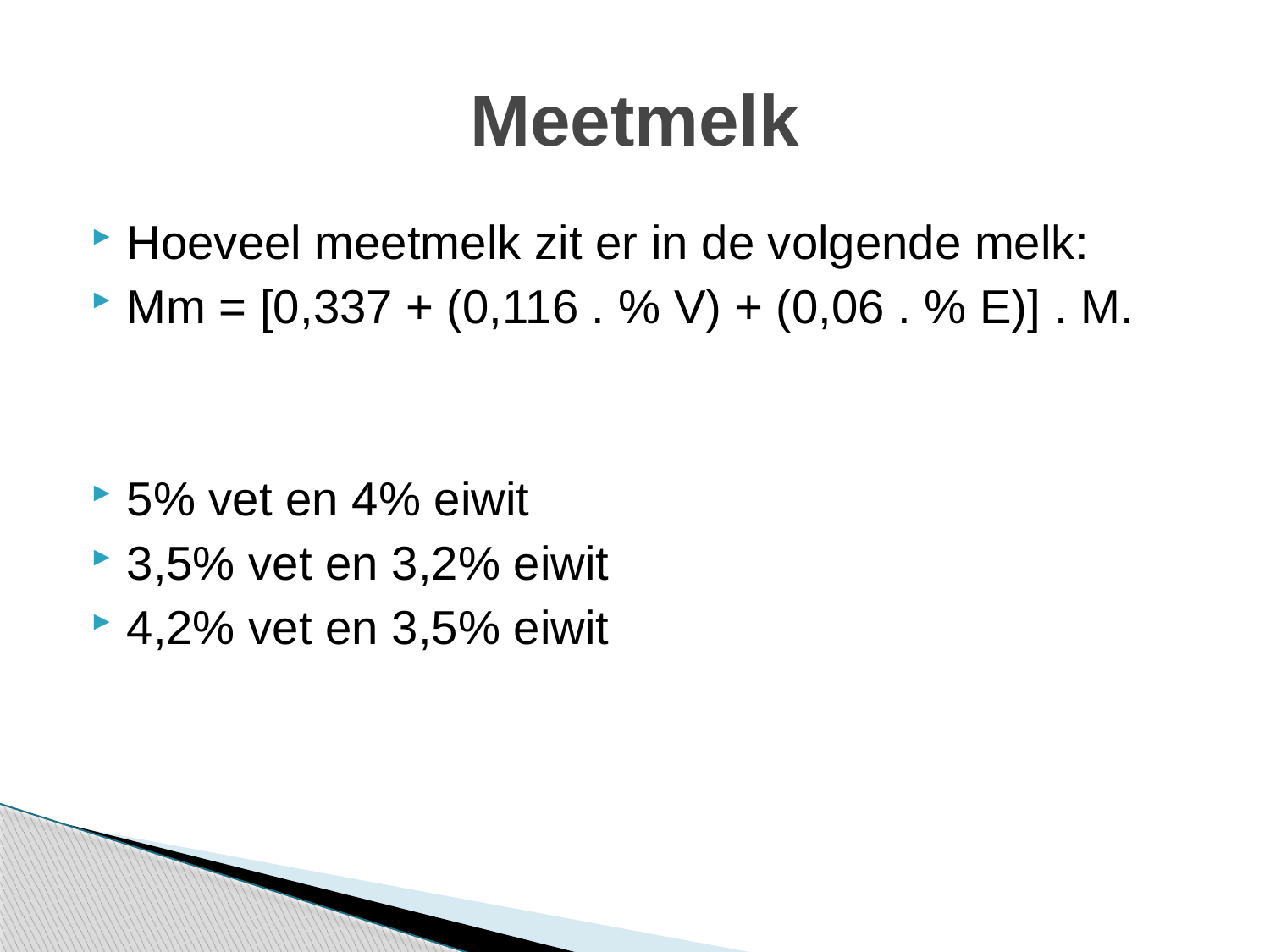

# Meetmelk
Hoeveel meetmelk zit er in de volgende melk:
Mm = [0,337 + (0,116 . % V) + (0,06 . % E)] . M.

5% vet en 4% eiwit
3,5% vet en 3,2% eiwit
4,2% vet en 3,5% eiwit